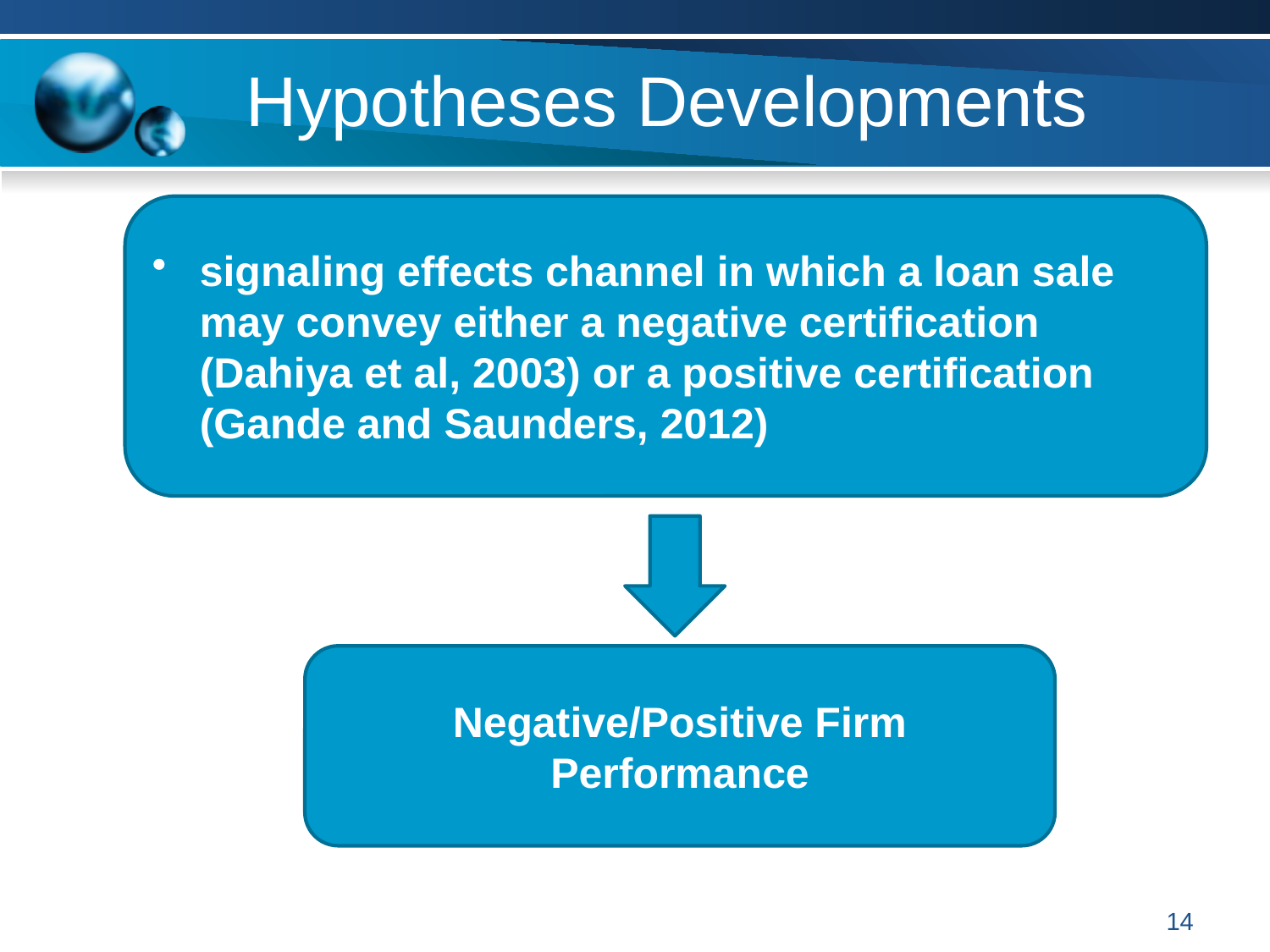

# Hypotheses Developments
signaling effects channel in which a loan sale may convey either a negative certification (Dahiya et al, 2003) or a positive certification (Gande and Saunders, 2012)

Negative/Positive Firm Performance
14